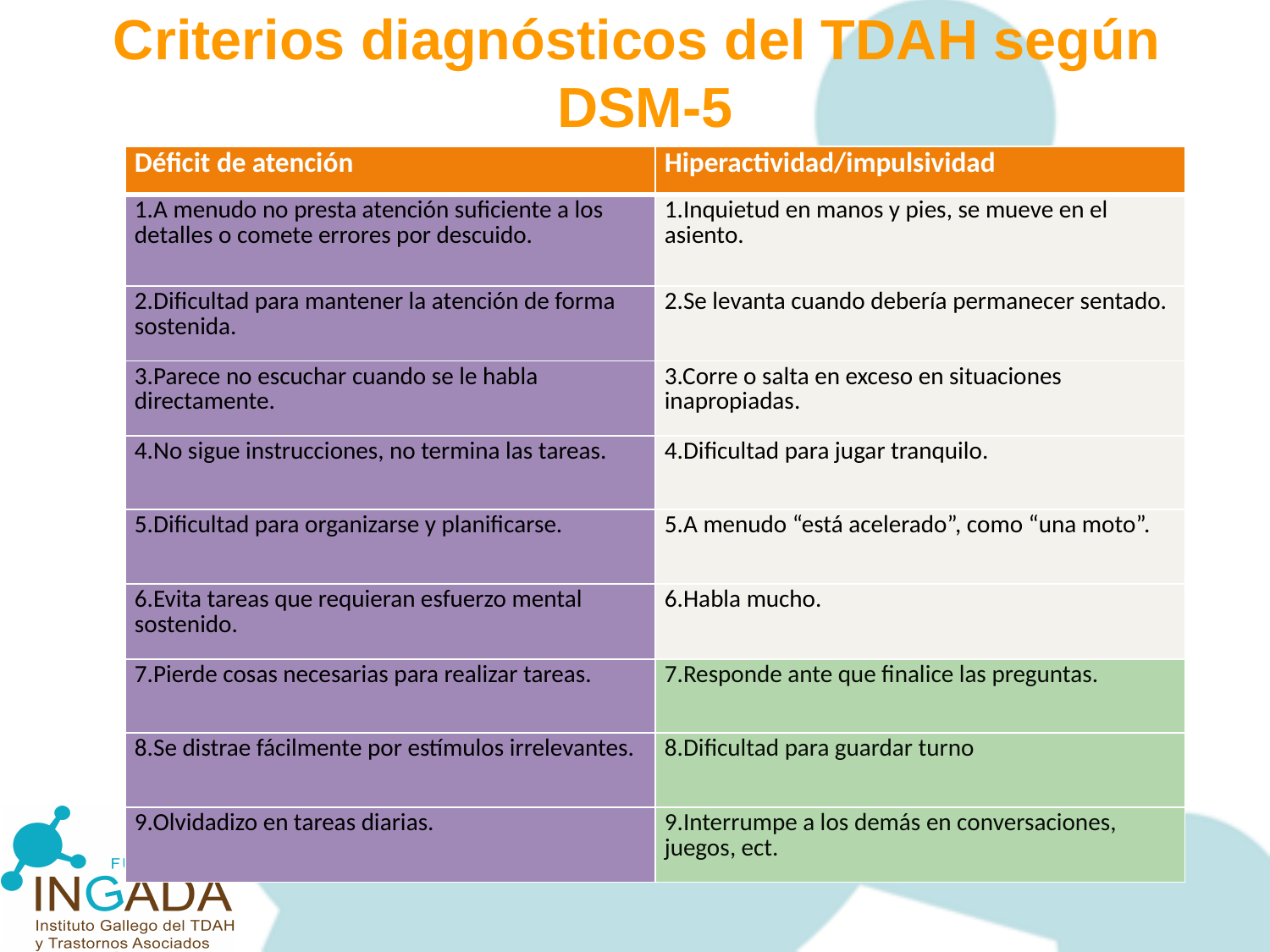

# Criterios diagnósticos del TDAH según  DSM-5
| Déficit de atención | Hiperactividad/impulsividad |
| --- | --- |
| 1.A menudo no presta atención suficiente a los detalles o comete errores por descuido. | 1.Inquietud en manos y pies, se mueve en el asiento. |
| 2.Dificultad para mantener la atención de forma sostenida. | 2.Se levanta cuando debería permanecer sentado. |
| 3.Parece no escuchar cuando se le habla directamente. | 3.Corre o salta en exceso en situaciones inapropiadas. |
| 4.No sigue instrucciones, no termina las tareas. | 4.Dificultad para jugar tranquilo. |
| 5.Dificultad para organizarse y planificarse. | 5.A menudo “está acelerado”, como “una moto”. |
| 6.Evita tareas que requieran esfuerzo mental sostenido. | 6.Habla mucho. |
| 7.Pierde cosas necesarias para realizar tareas. | 7.Responde ante que finalice las preguntas. |
| 8.Se distrae fácilmente por estímulos irrelevantes. | 8.Dificultad para guardar turno |
| 9.Olvidadizo en tareas diarias. | 9.Interrumpe a los demás en conversaciones, juegos, ect. |